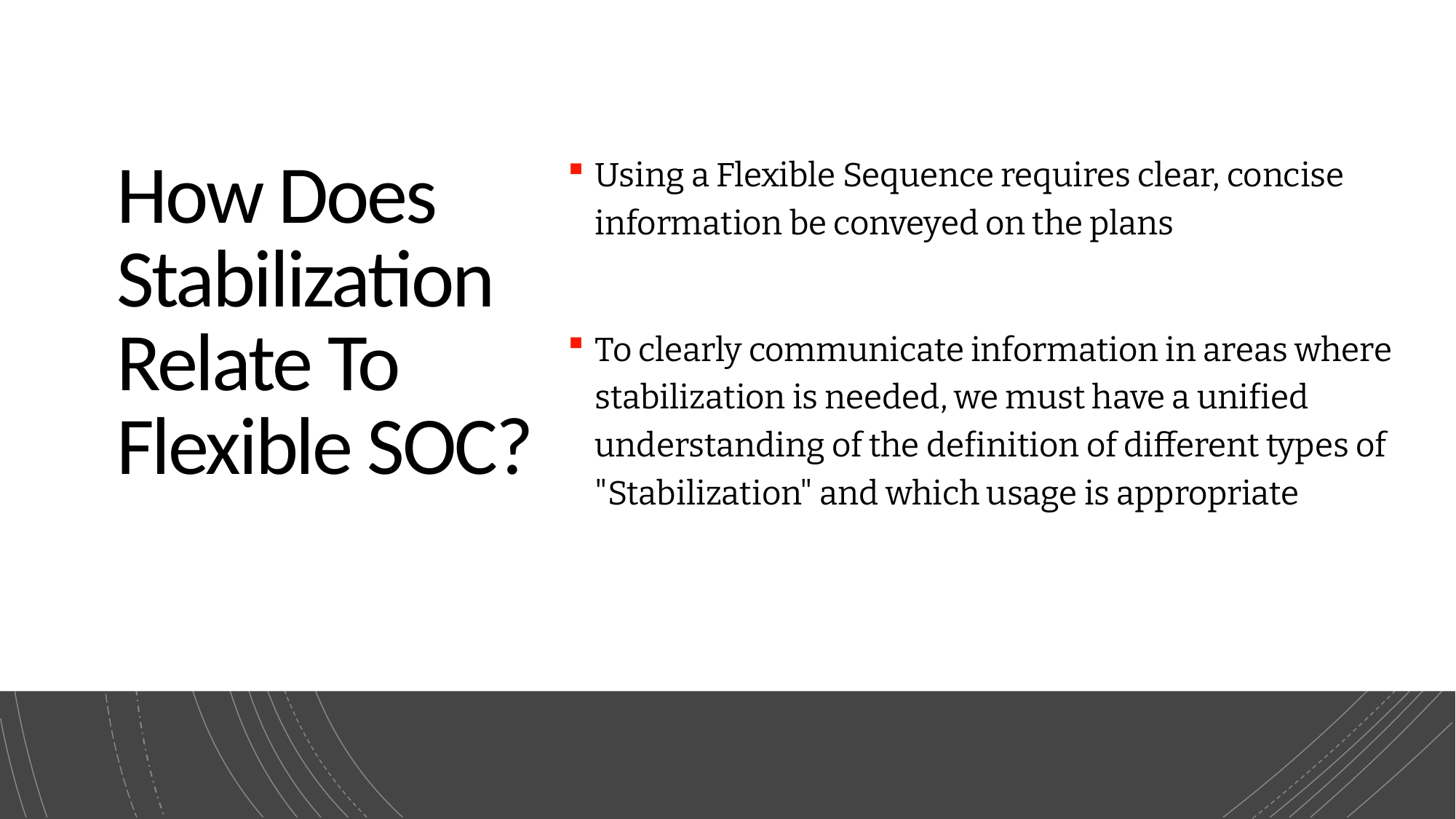

# How Does Stabilization Relate To Flexible SOC?
Using a Flexible Sequence requires clear, concise information be conveyed on the plans

To clearly communicate information in areas where stabilization is needed, we must have a unified understanding of the definition of different types of "Stabilization" and which usage is appropriate